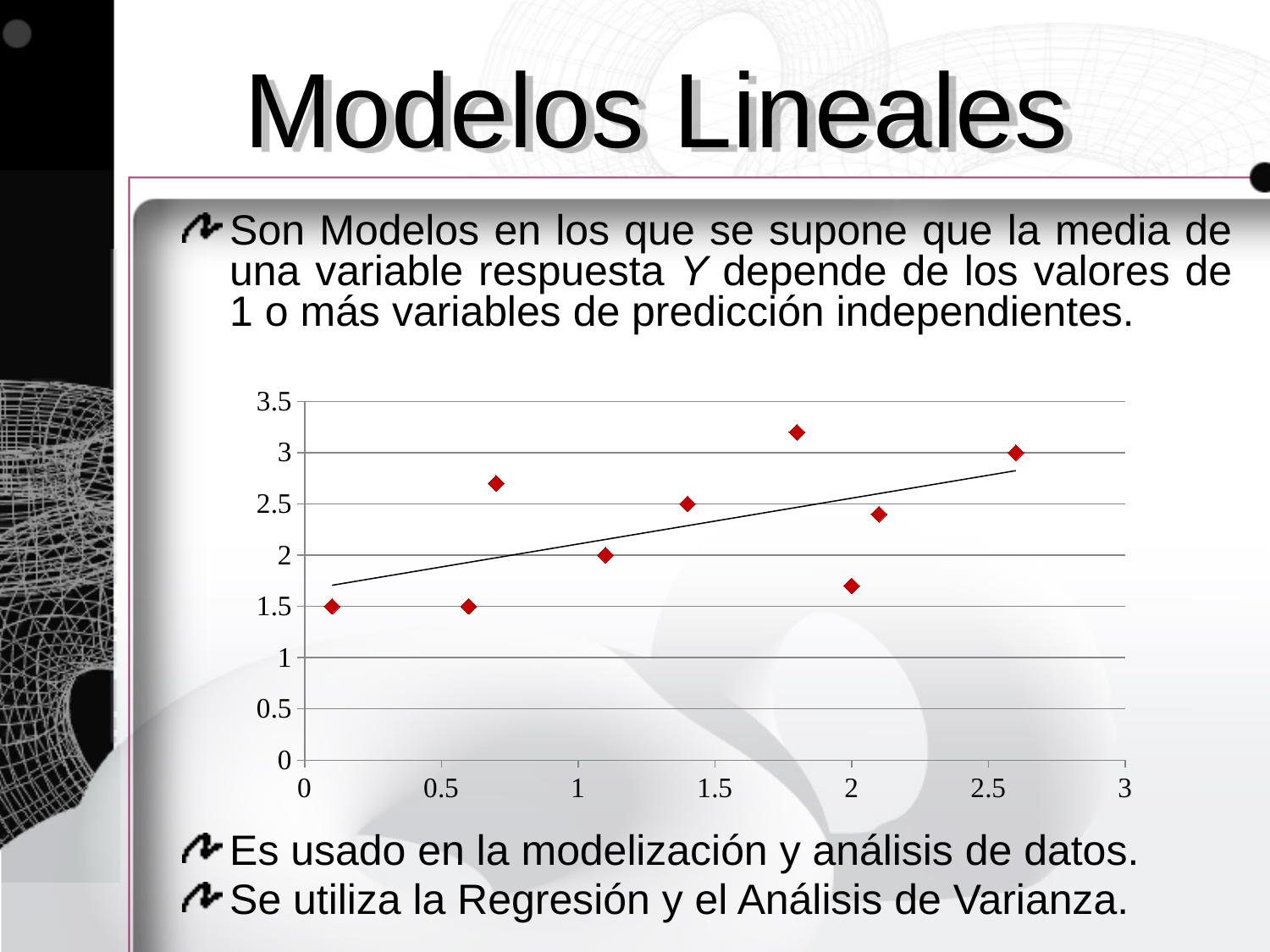

# Modelos Lineales
Son Modelos en los que se supone que la media de una variable respuesta Y depende de los valores de 1 o más variables de predicción independientes.

Es usado en la modelización y análisis de datos.
Se utiliza la Regresión y el Análisis de Varianza.

### Chart

| Category | Valores Y |
|---|---|